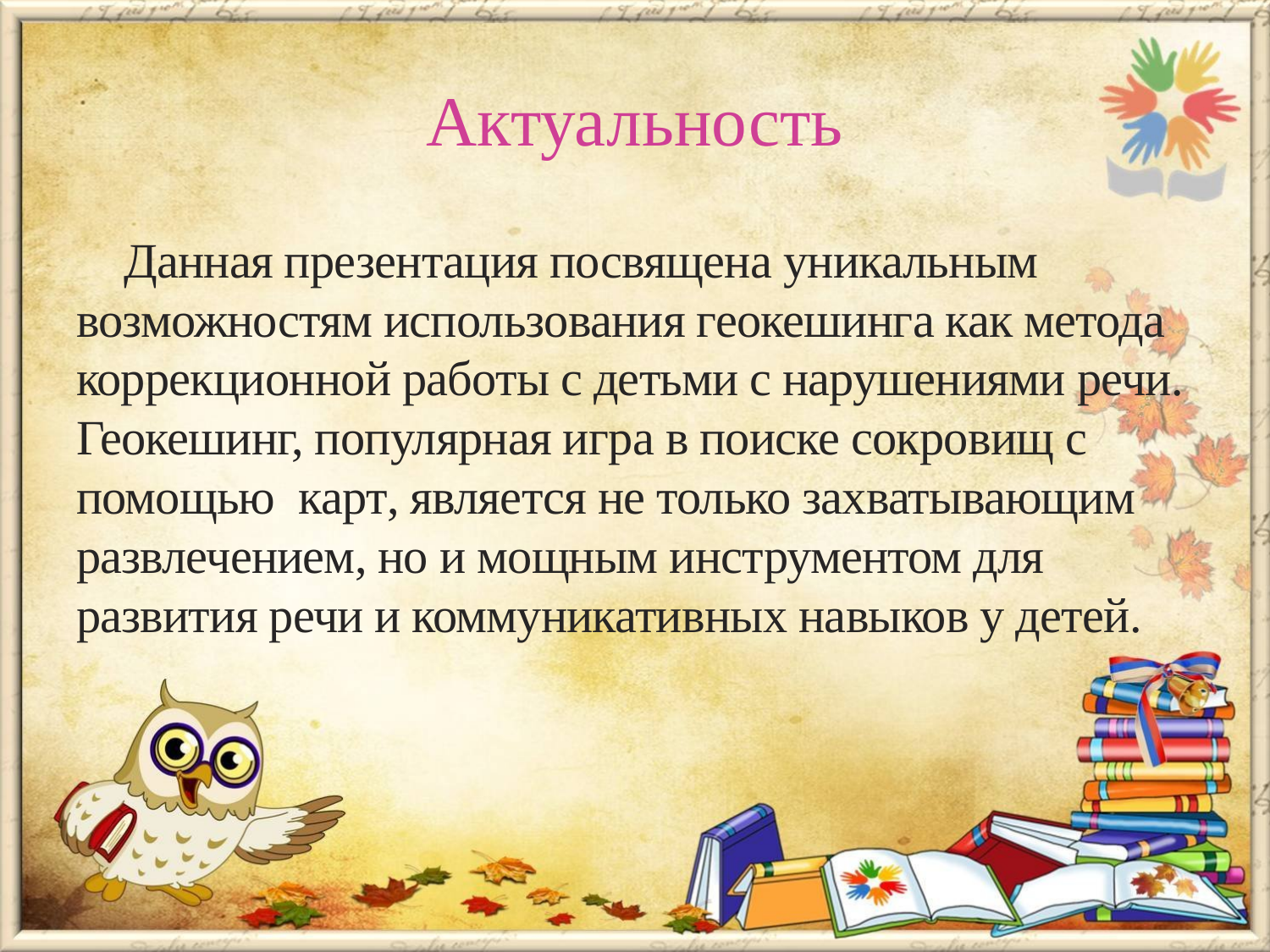

# Актуальность
Данная презентация посвящена уникальным возможностям использования геокешинга как метода коррекционной работы с детьми с нарушениями речи. Геокешинг, популярная игра в поиске сокровищ с помощью  карт, является не только захватывающим развлечением, но и мощным инструментом для развития речи и коммуникативных навыков у детей.